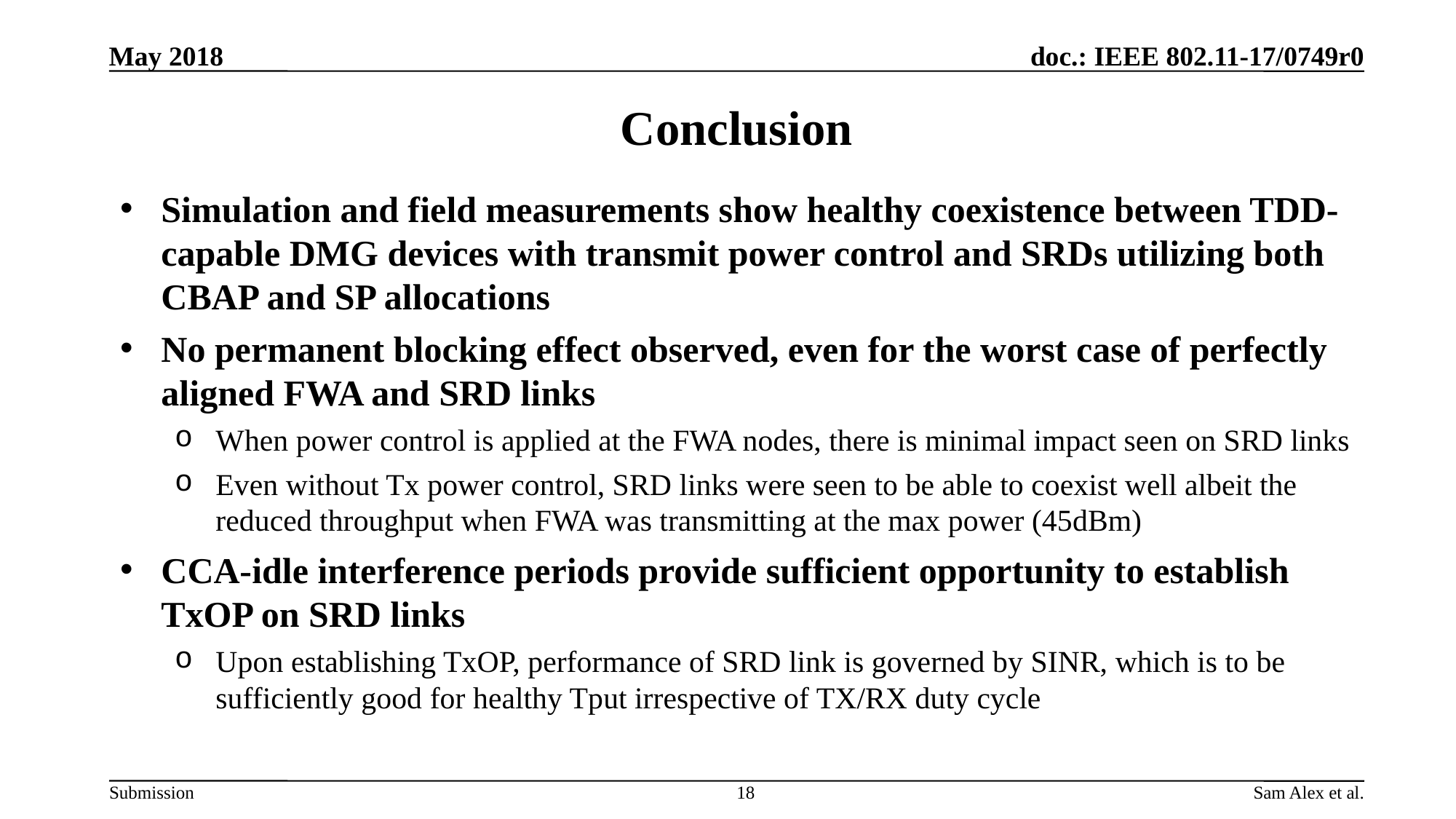

May 2018
# Conclusion
Simulation and field measurements show healthy coexistence between TDD-capable DMG devices with transmit power control and SRDs utilizing both CBAP and SP allocations
No permanent blocking effect observed, even for the worst case of perfectly aligned FWA and SRD links
When power control is applied at the FWA nodes, there is minimal impact seen on SRD links
Even without Tx power control, SRD links were seen to be able to coexist well albeit the reduced throughput when FWA was transmitting at the max power (45dBm)
CCA-idle interference periods provide sufficient opportunity to establish TxOP on SRD links
Upon establishing TxOP, performance of SRD link is governed by SINR, which is to be sufficiently good for healthy Tput irrespective of TX/RX duty cycle

18
Sam Alex et al.